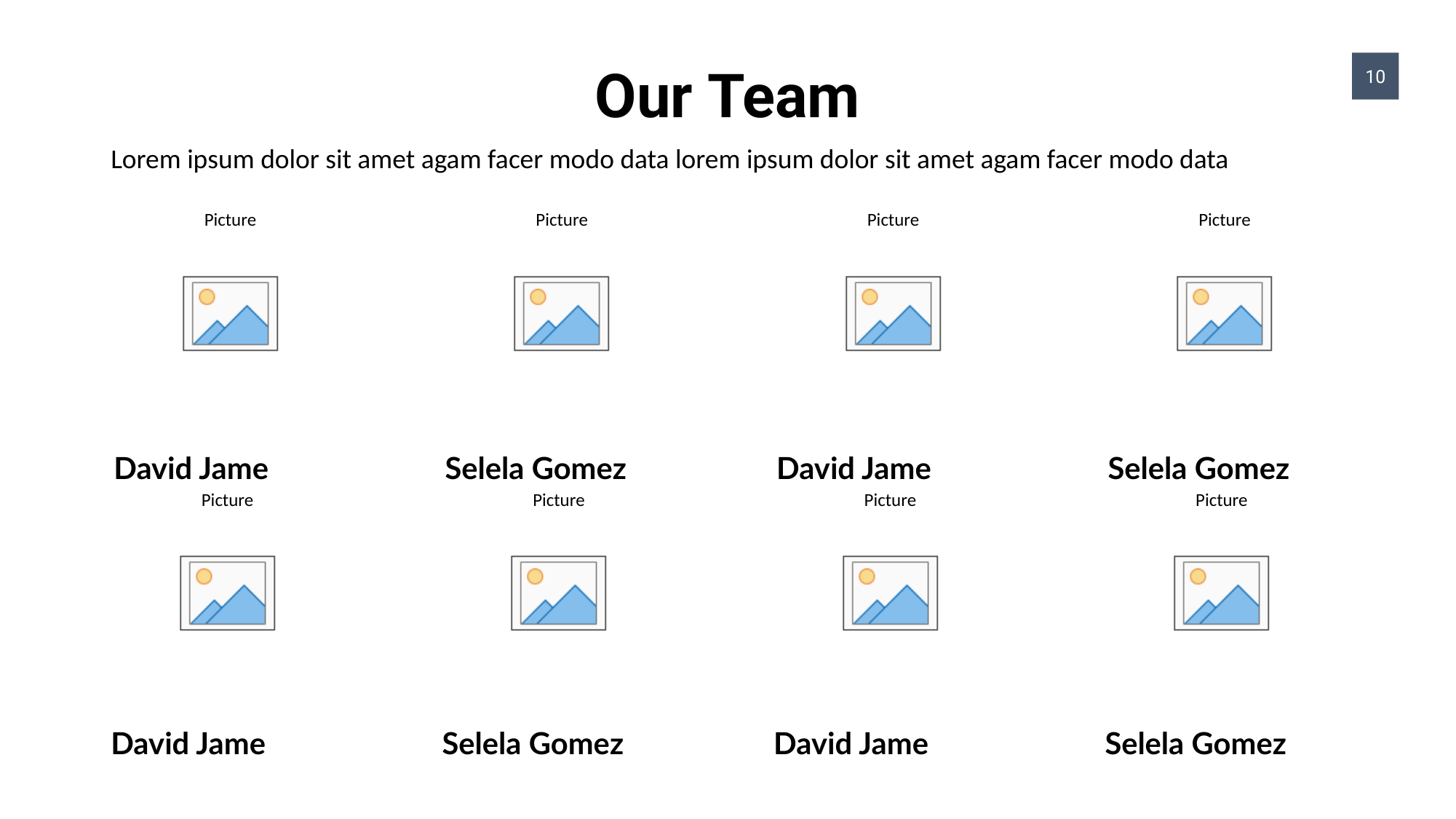

Our Team
10
Lorem ipsum dolor sit amet agam facer modo data lorem ipsum dolor sit amet agam facer modo data

David Jame
Selela Gomez
David Jame
Selela Gomez

David Jame
Selela Gomez
David Jame
Selela Gomez